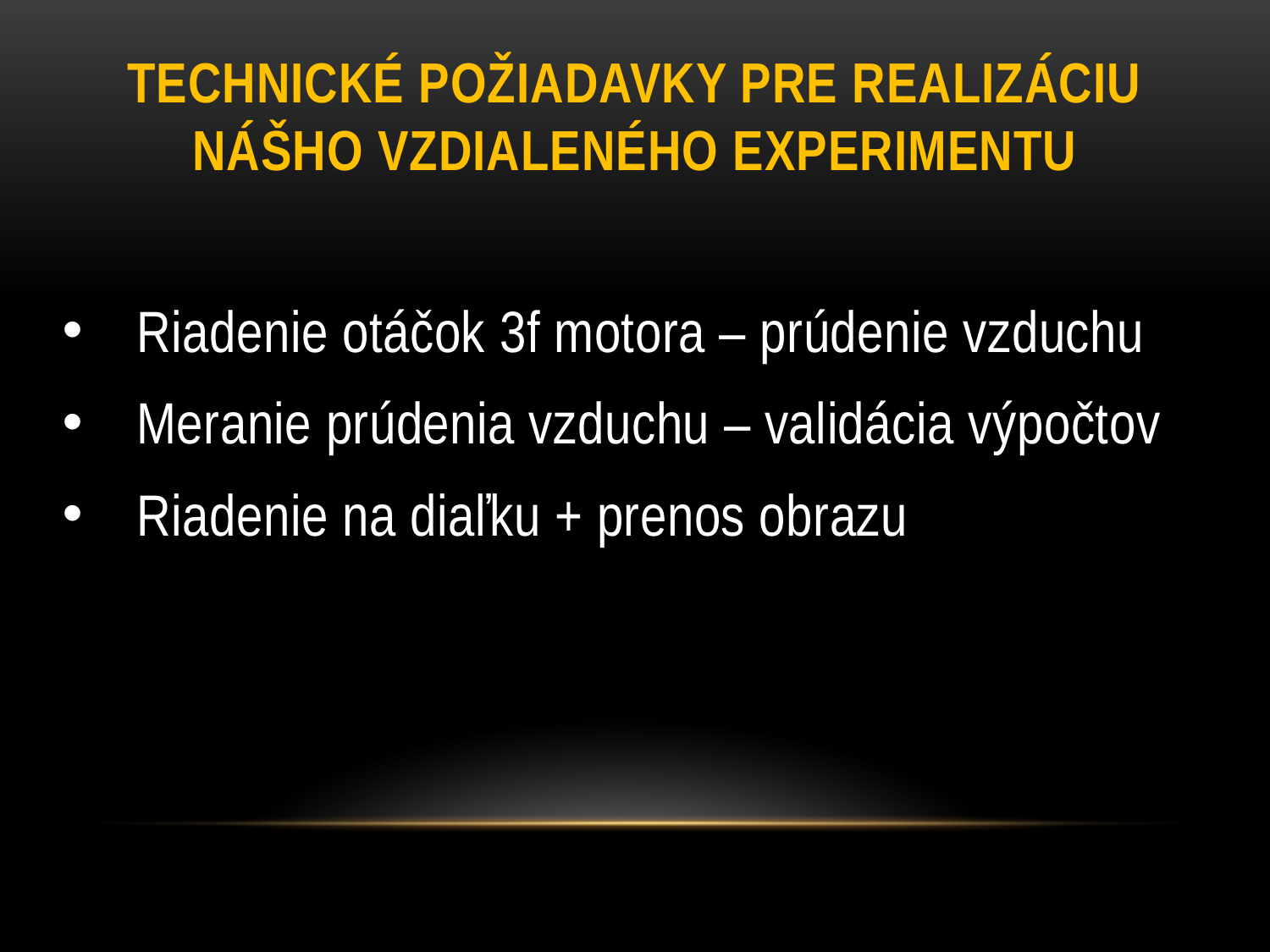

# Technické požiadavky pre REALIZÁCIU nášho VZDIALENÉHO EXPERIMENTU
Riadenie otáčok 3f motora – prúdenie vzduchu
Meranie prúdenia vzduchu – validácia výpočtov
Riadenie na diaľku + prenos obrazu